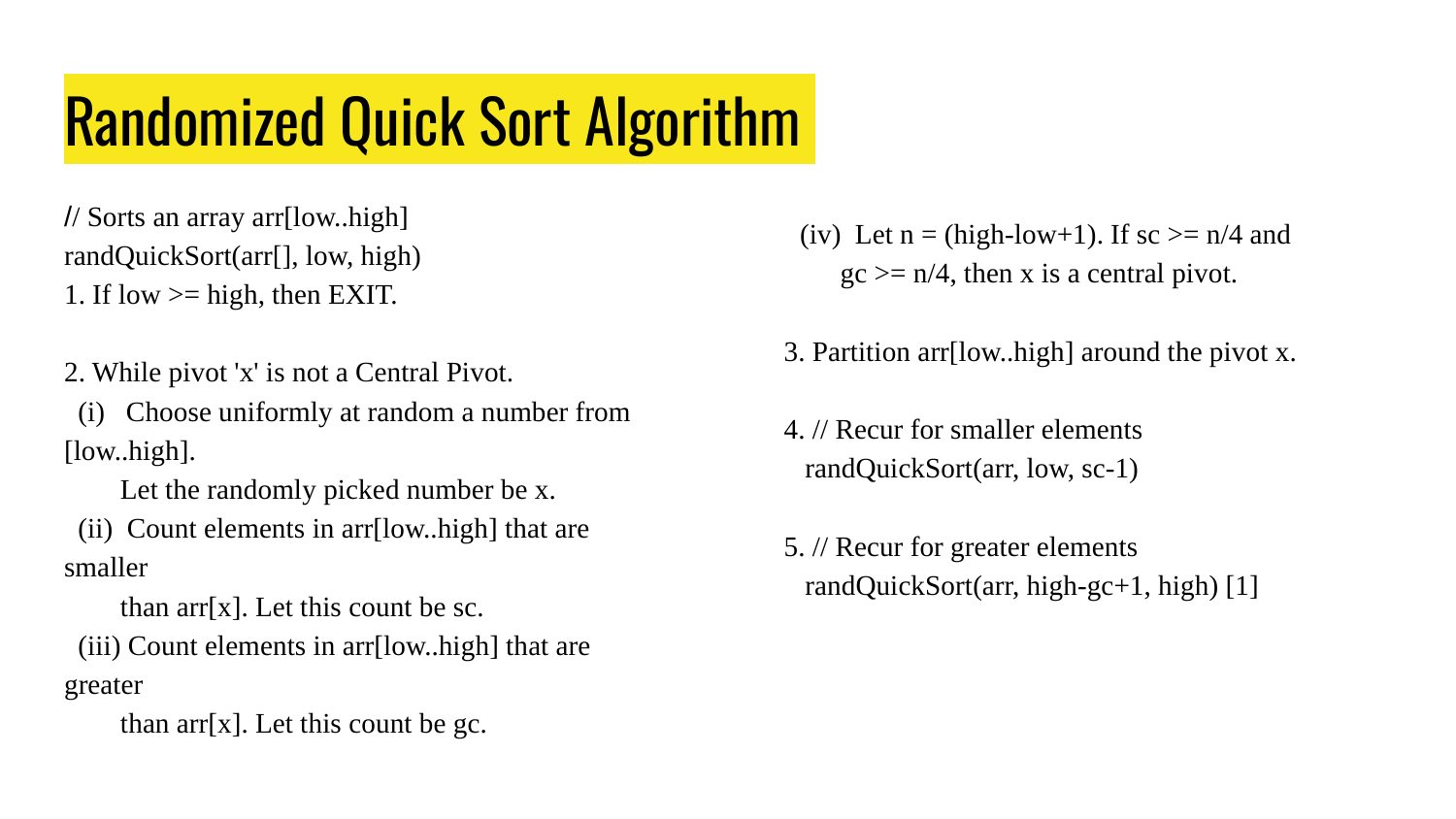

# Randomized Quick Sort Algorithm
// Sorts an array arr[low..high]
randQuickSort(arr[], low, high)
1. If low >= high, then EXIT.
2. While pivot 'x' is not a Central Pivot.
  (i)   Choose uniformly at random a number from [low..high].
        Let the randomly picked number be x.
  (ii)  Count elements in arr[low..high] that are smaller
        than arr[x]. Let this count be sc.
  (iii) Count elements in arr[low..high] that are greater
        than arr[x]. Let this count be gc.
  (iv)  Let n = (high-low+1). If sc >= n/4 and
        gc >= n/4, then x is a central pivot.
3. Partition arr[low..high] around the pivot x.
4. // Recur for smaller elements
   randQuickSort(arr, low, sc-1)
5. // Recur for greater elements
   randQuickSort(arr, high-gc+1, high) [1]